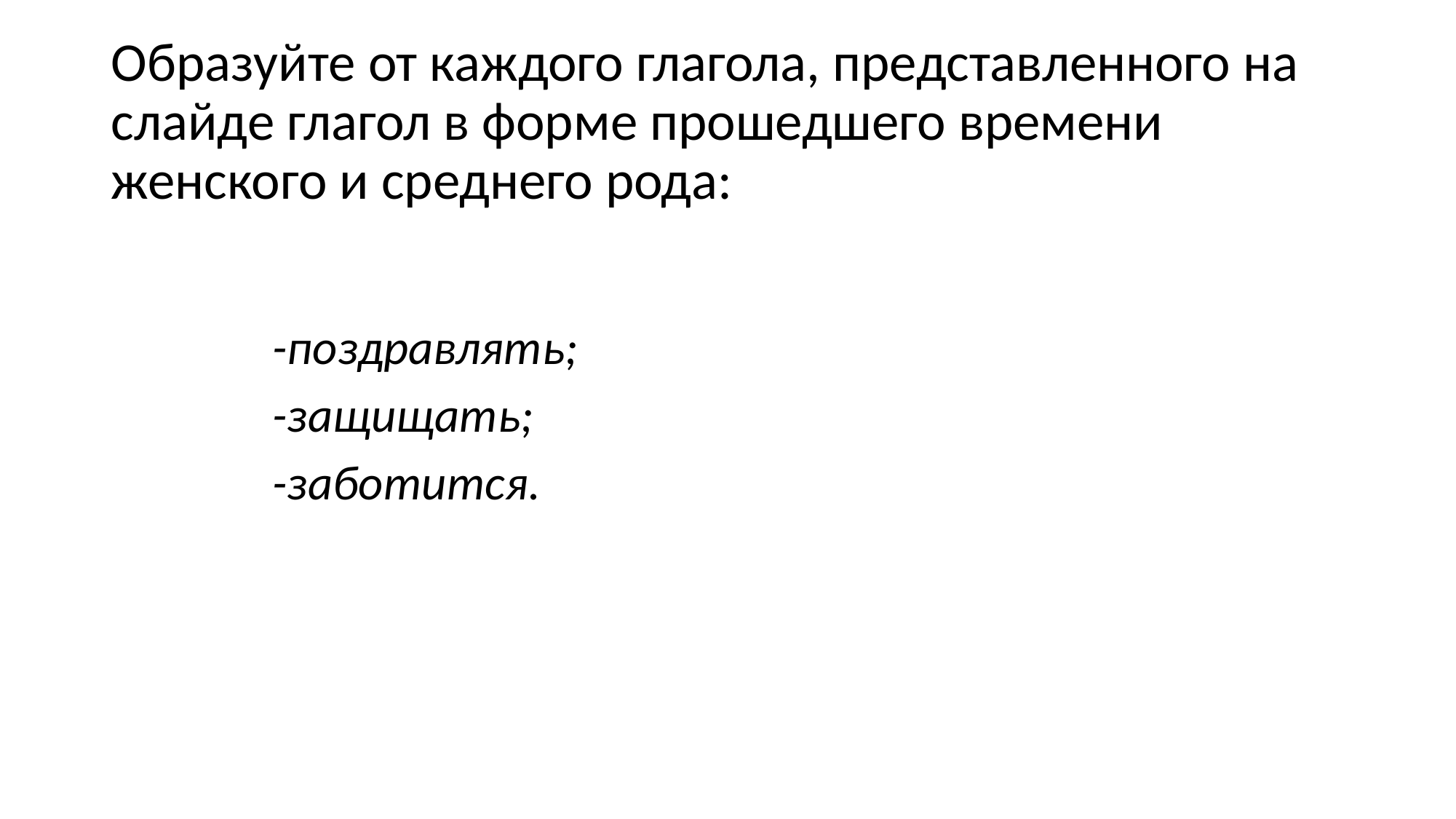

# Образуйте от каждого глагола, представленного на слайде глагол в форме прошедшего времени женского и среднего рода:
-поздравлять;
-защищать;
-заботится.